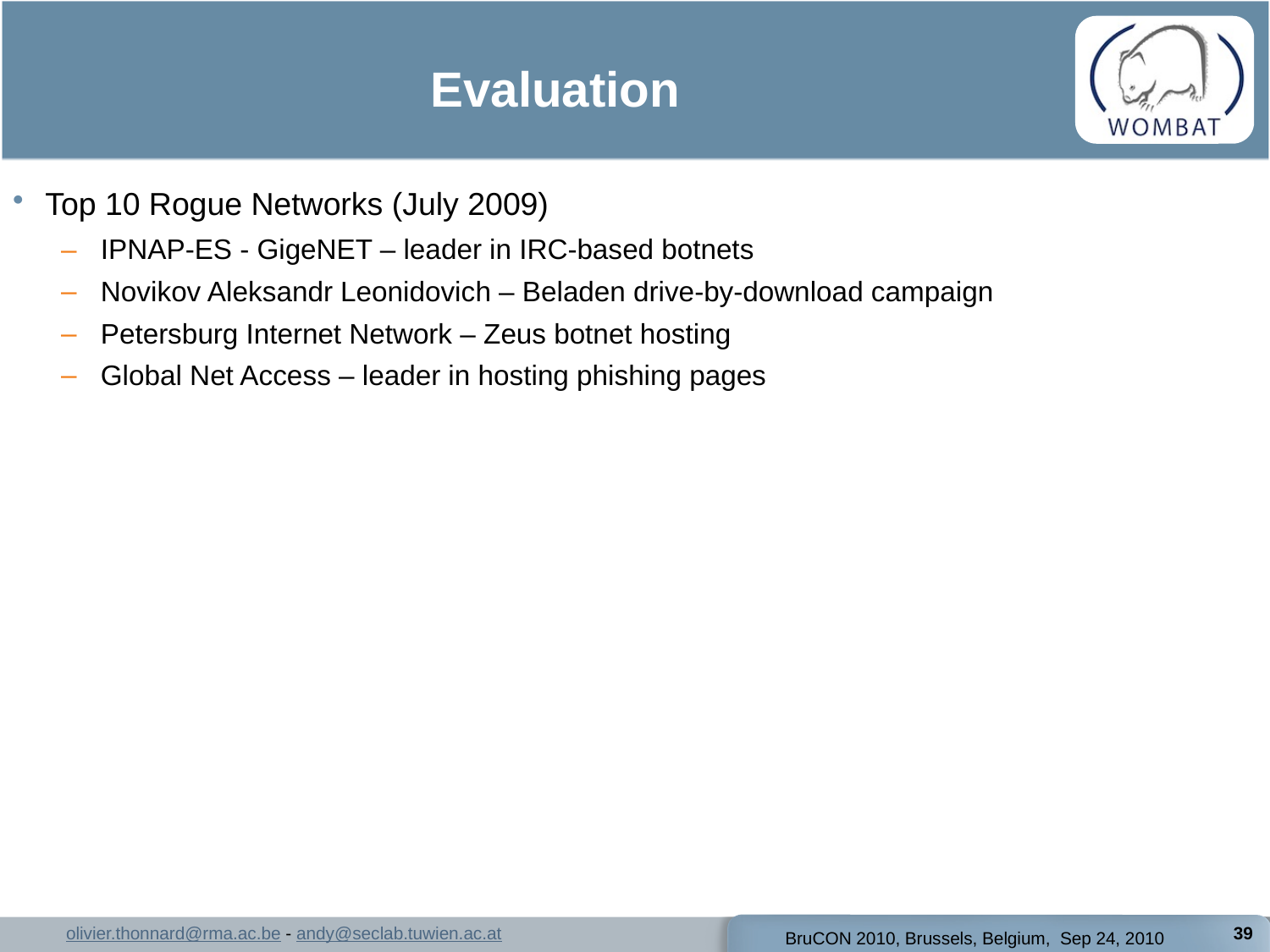

# Evaluation
Top 10 Rogue Networks (July 2009)
IPNAP-ES - GigeNET – leader in IRC-based botnets
Novikov Aleksandr Leonidovich – Beladen drive-by-download campaign
Petersburg Internet Network – Zeus botnet hosting
Global Net Access – leader in hosting phishing pages

39
BruCON 2010, Brussels, Belgium,  Sep 24, 2010